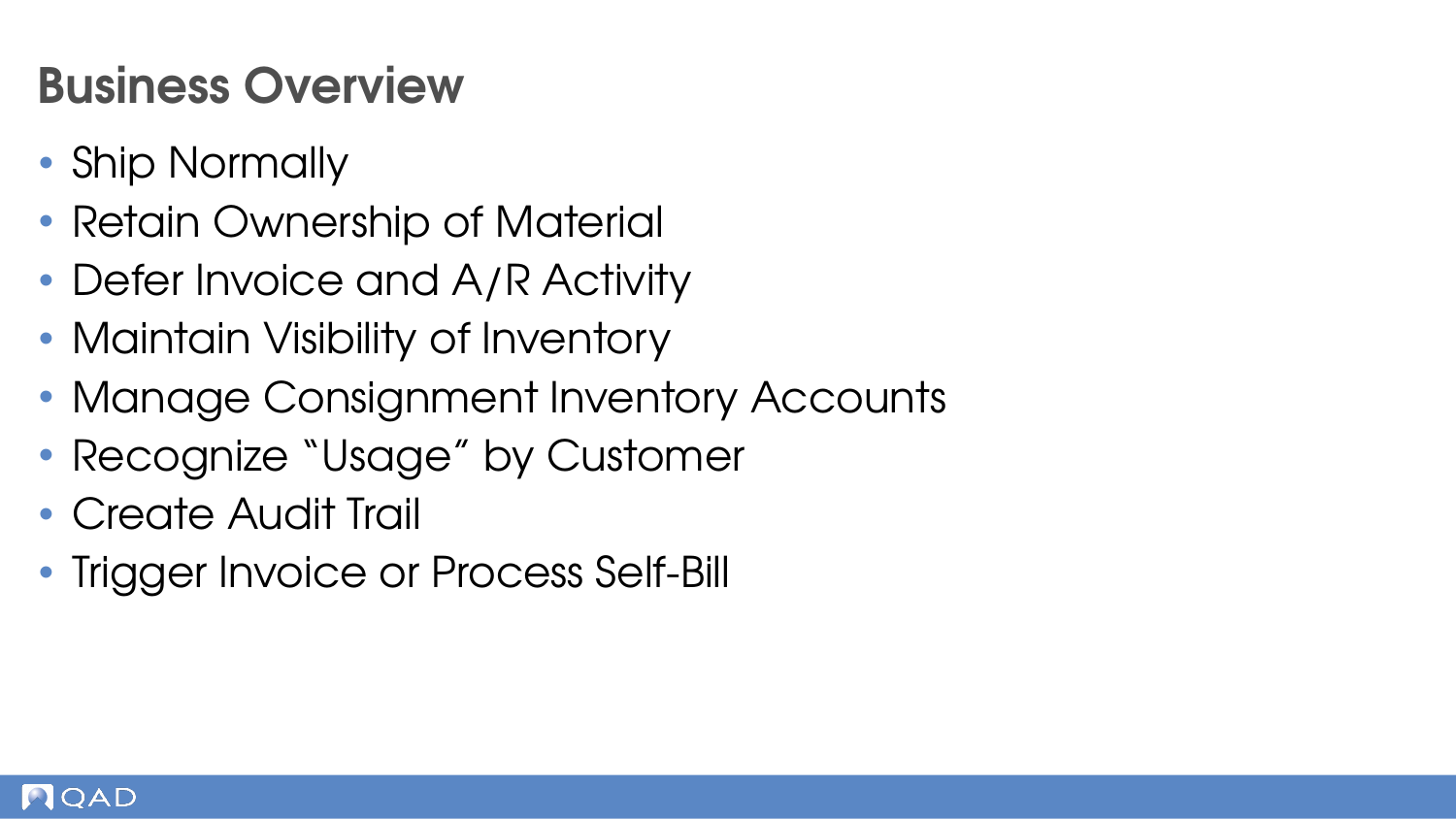

# Business Overview
Ship Normally
Retain Ownership of Material
Defer Invoice and A/R Activity
Maintain Visibility of Inventory
Manage Consignment Inventory Accounts
Recognize “Usage” by Customer
Create Audit Trail
Trigger Invoice or Process Self-Bill

142